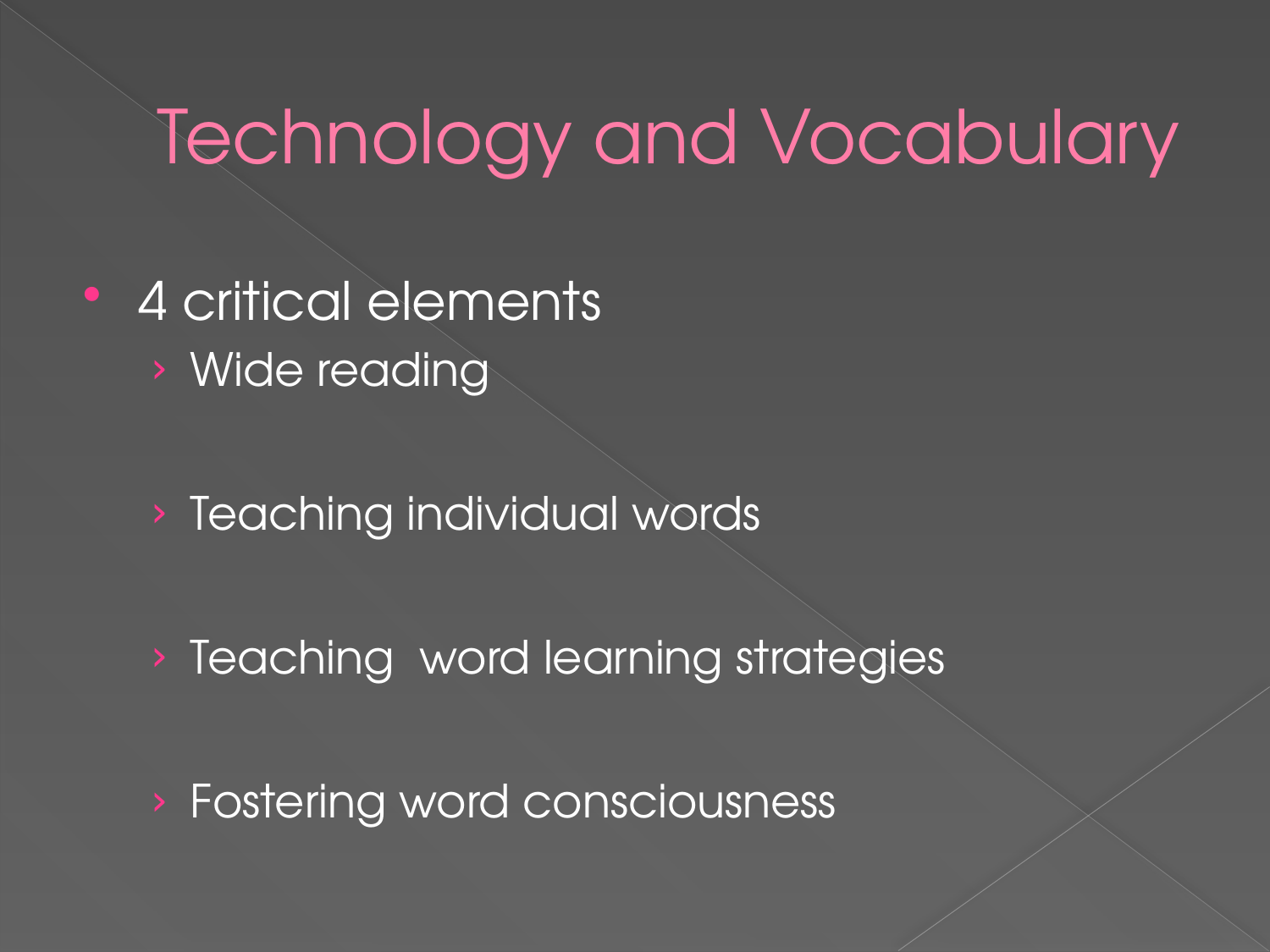

# Technology and Vocabulary
4 critical elements
Wide reading

Teaching individual words

Teaching  word learning strategies

Fostering word consciousness